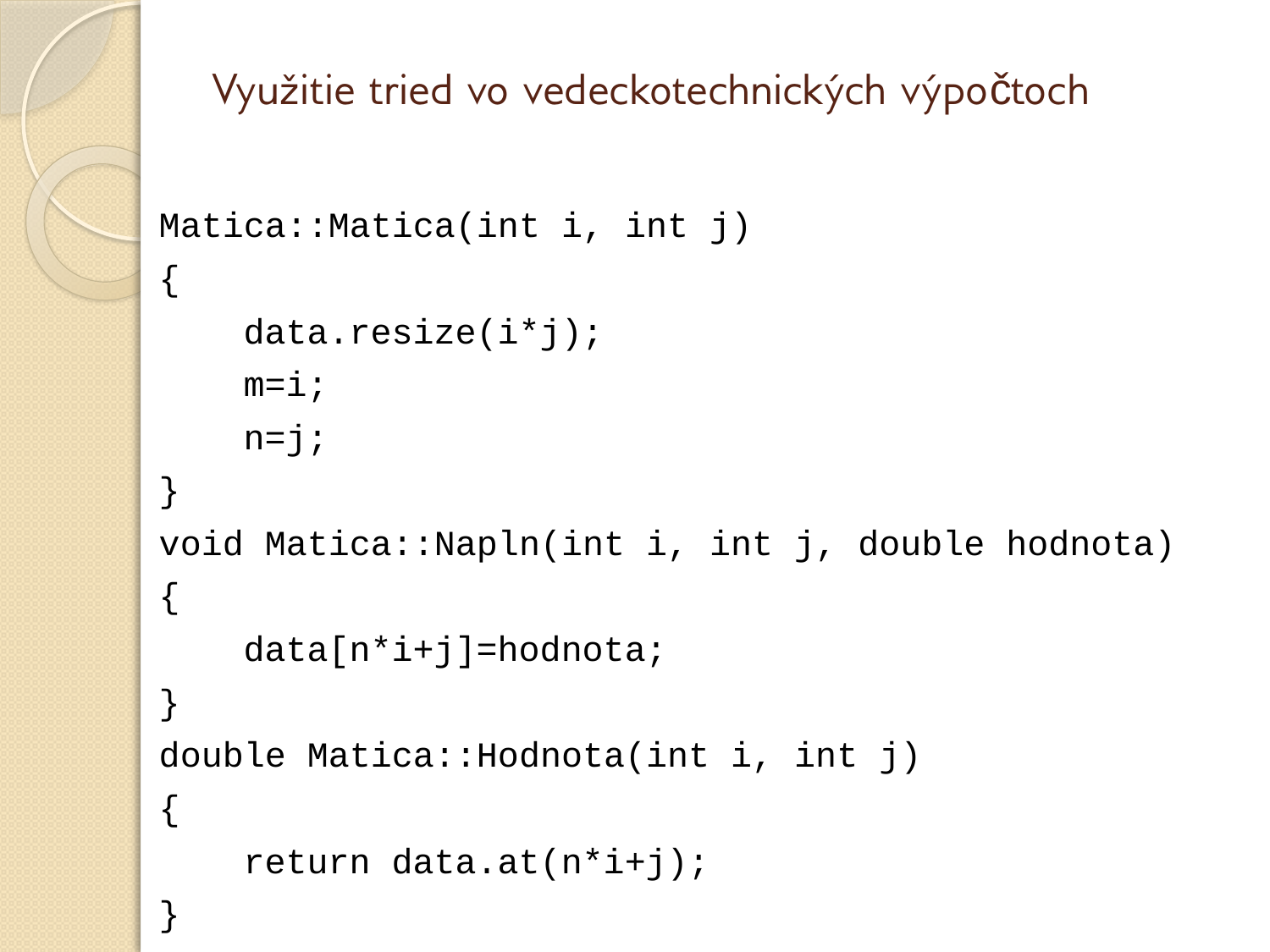

# Využitie tried vo vedeckotechnických výpočtoch
Matica::Matica(int i, int j)
{
    data.resize(i*j);
    m=i;
    n=j;
}
void Matica::Napln(int i, int j, double hodnota)
{
    data[n*i+j]=hodnota;
}
double Matica::Hodnota(int i, int j)
{
    return data.at(n*i+j);
}